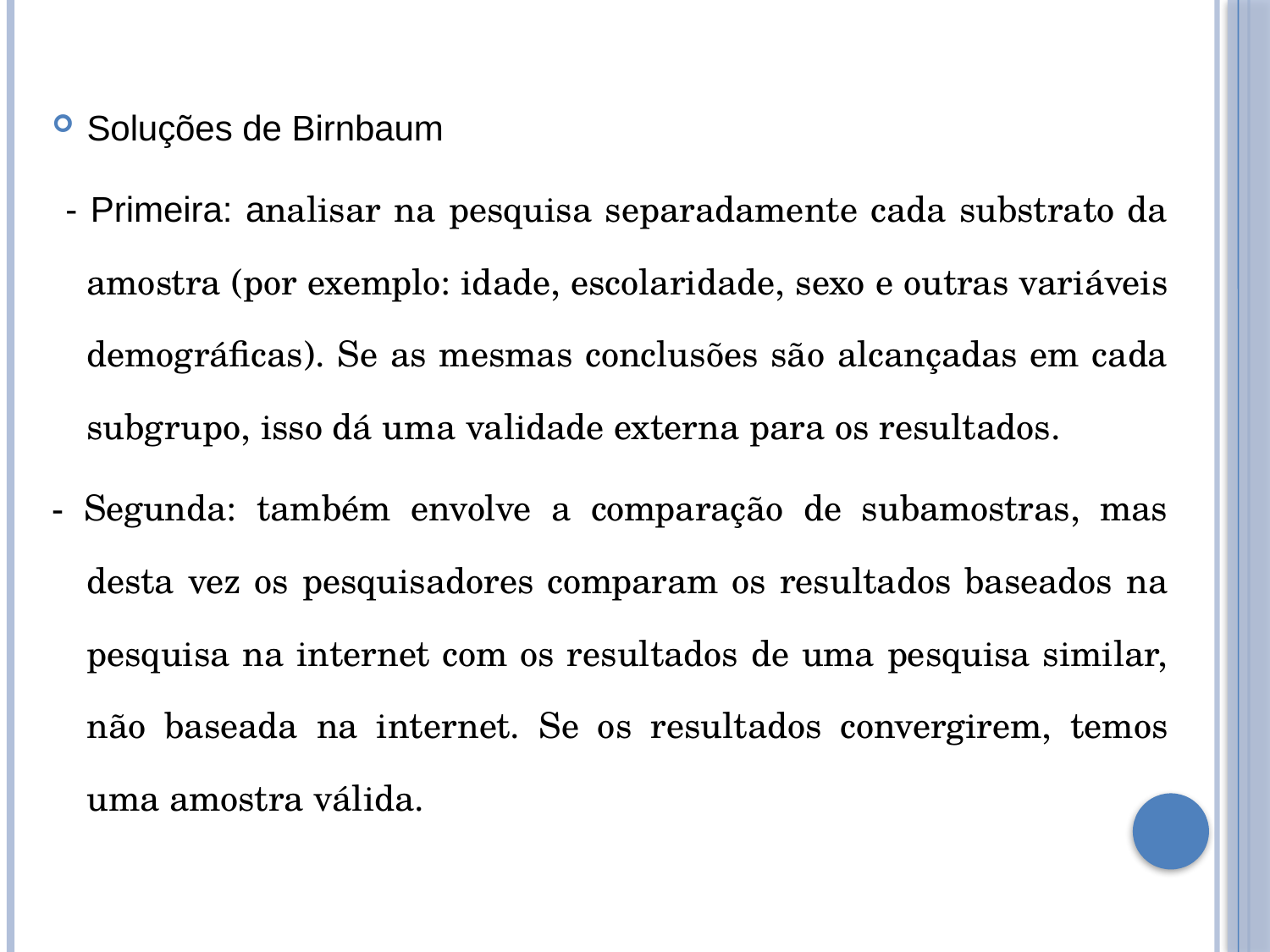

Soluções de Birnbaum
 - Primeira: analisar na pesquisa separadamente cada substrato da amostra (por exemplo: idade, escolaridade, sexo e outras variáveis demográficas). Se as mesmas conclusões são alcançadas em cada subgrupo, isso dá uma validade externa para os resultados.
- Segunda: também envolve a comparação de subamostras, mas desta vez os pesquisadores comparam os resultados baseados na pesquisa na internet com os resultados de uma pesquisa similar, não baseada na internet. Se os resultados convergirem, temos uma amostra válida.